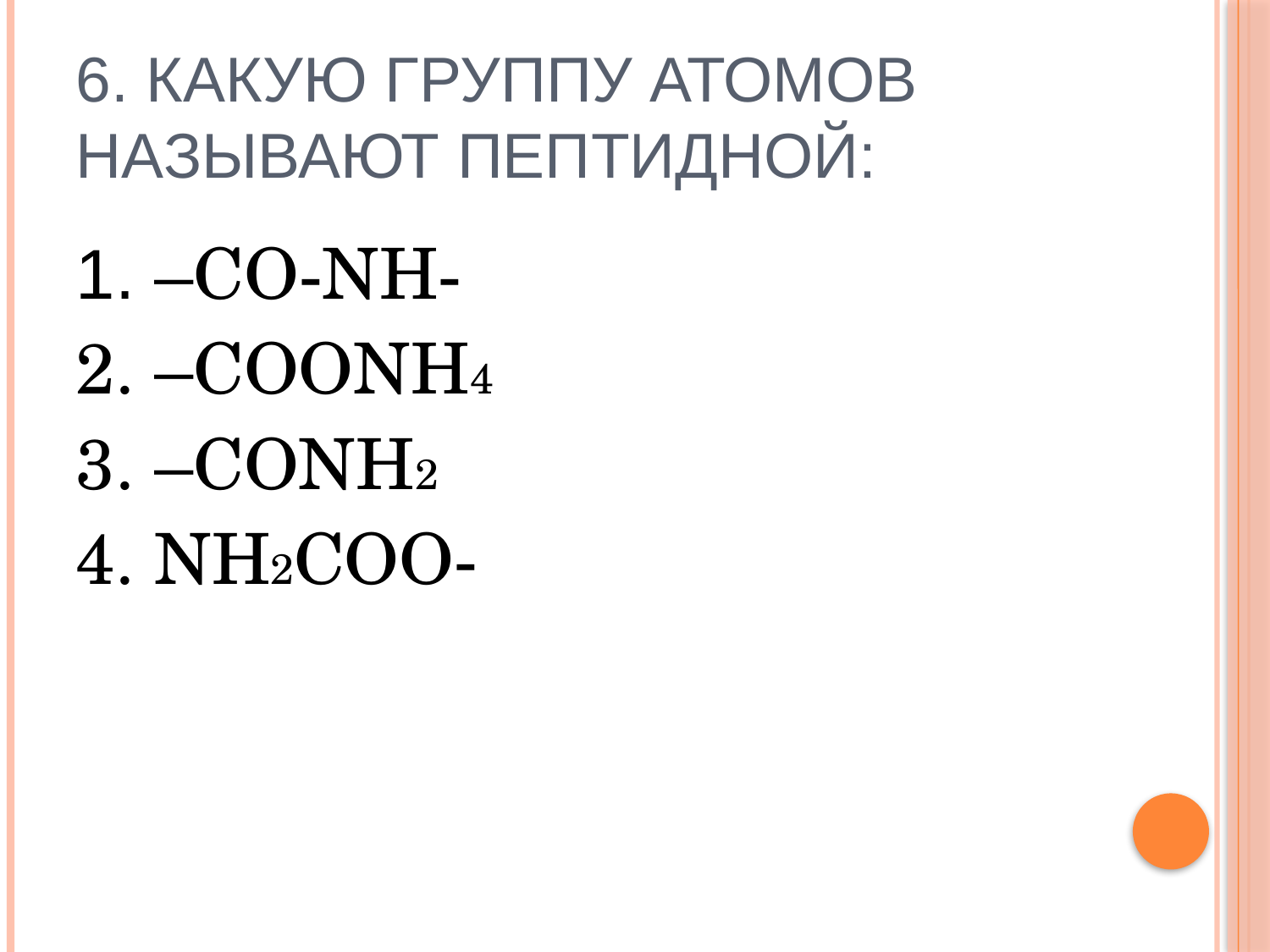

# 6. Какую группу атомов называют пептидной:
1. –CO-NH-
2. –COONH4
3. –CONH2
4. NH2COO-